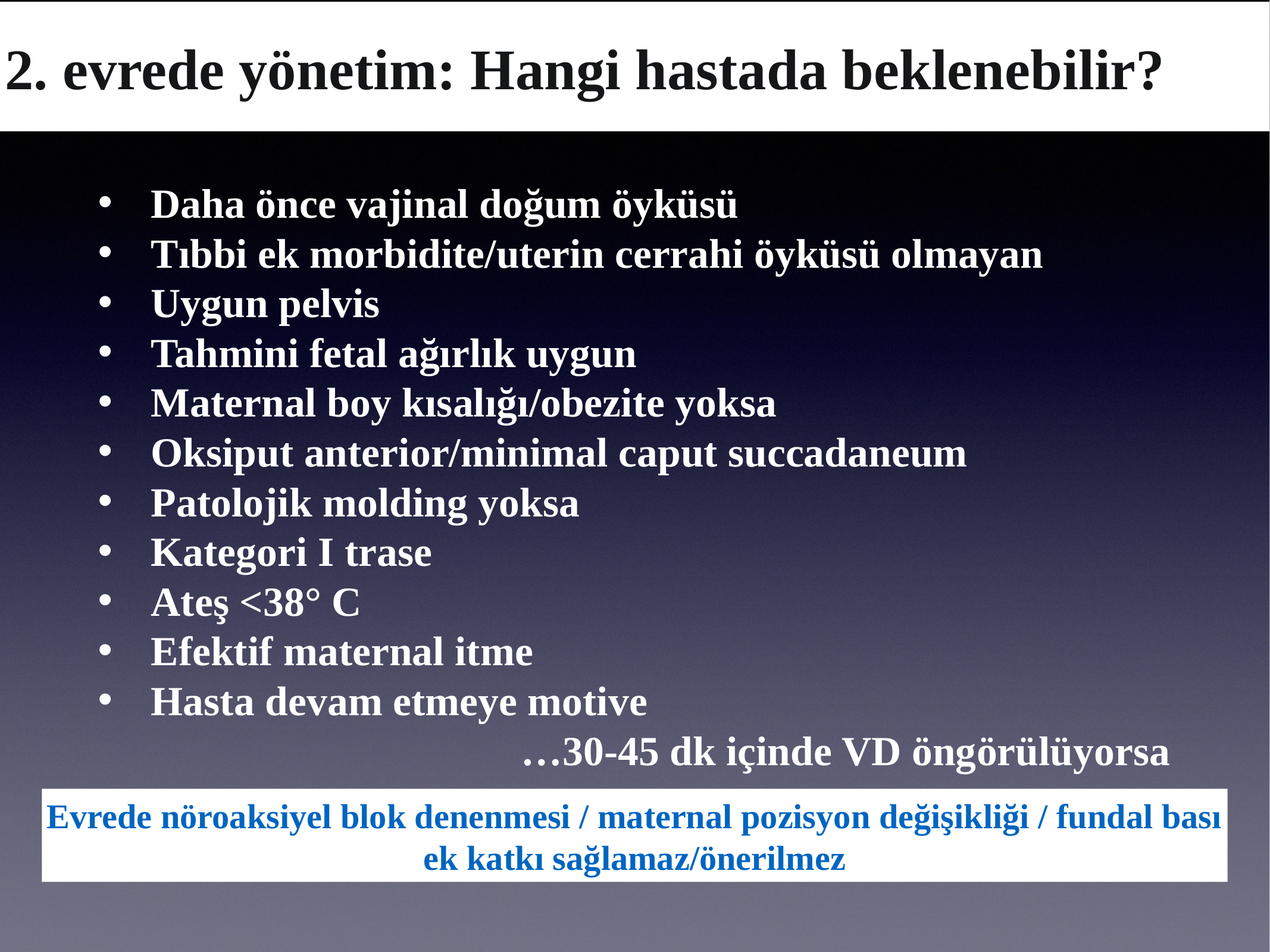

# 2. evrede yönetim: Hangi hastada beklenebilir?
Daha önce vajinal doğum öyküsü
Tıbbi ek morbidite/uterin cerrahi öyküsü olmayan
Uygun pelvis
Tahmini fetal ağırlık uygun
Maternal boy kısalığı/obezite yoksa
Oksiput anterior/minimal caput succadaneum
Patolojik molding yoksa
Kategori I trase
Ateş <38° C
Efektif maternal itme
Hasta devam etmeye motive
…30-45 dk içinde VD öngörülüyorsa

Evrede nöroaksiyel blok denenmesi / maternal pozisyon değişikliği / fundal bası
ek katkı sağlamaz/önerilmez